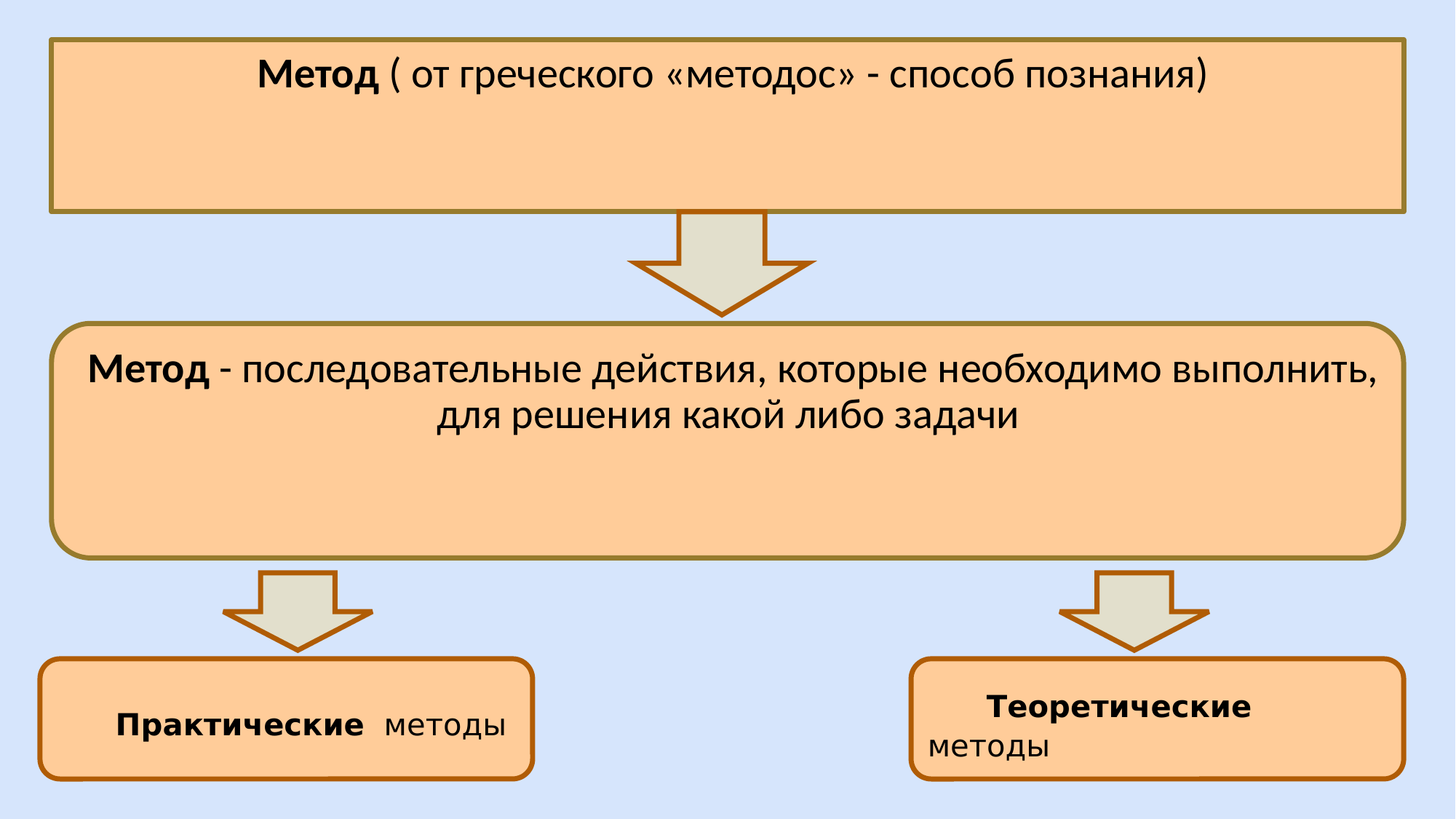

Метод ( от греческого «методос» - способ познания)

Метод - последовательные действия, которые необходимо выполнить, для решения какой либо задачи

    Практические 	методы
    Теоретические 	методы